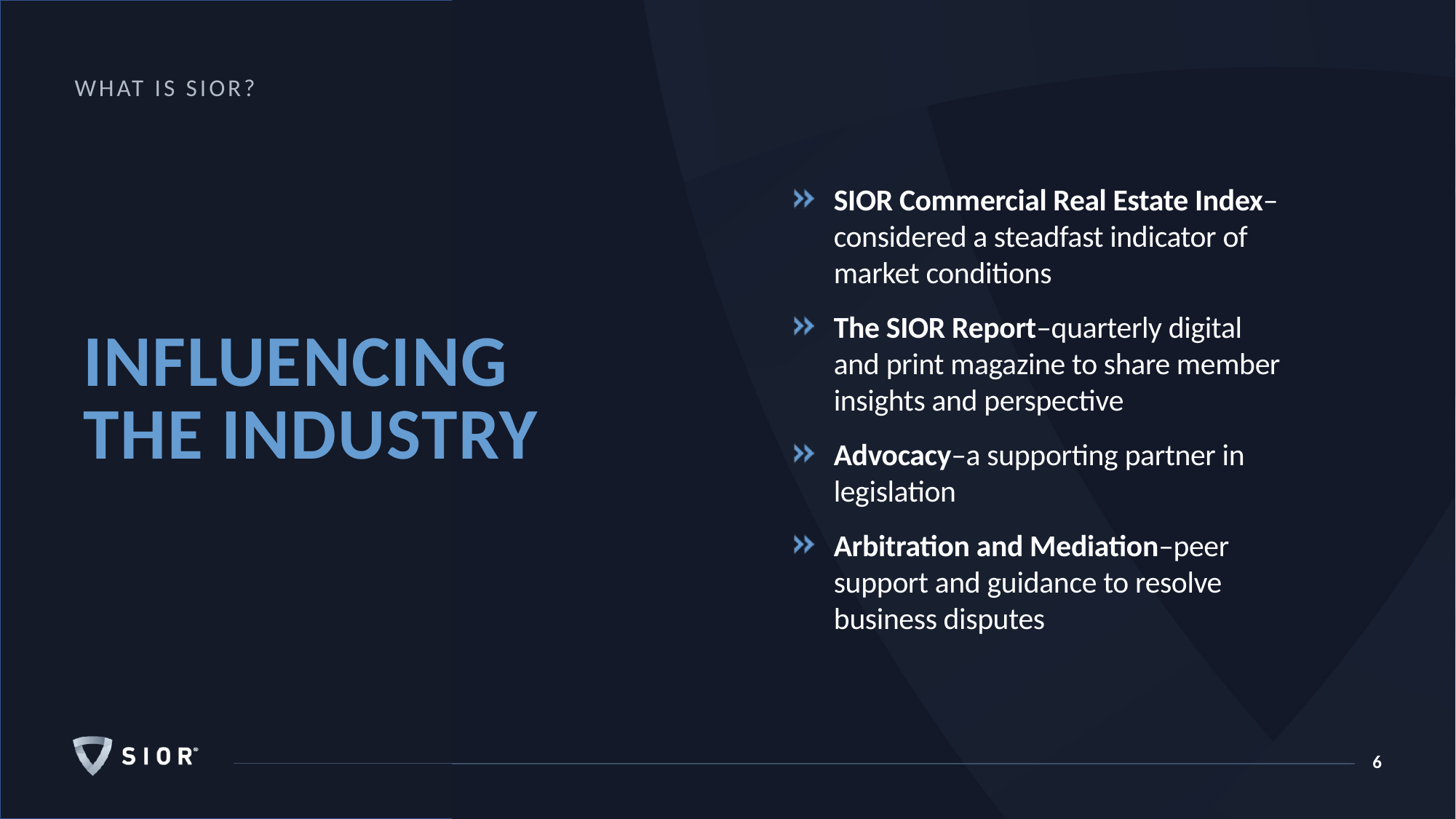

WHAT IS SIOR?
SIOR Commercial Real Estate Index– considered a steadfast indicator of market conditions
The SIOR Report–quarterly digital
and print magazine to share member insights and perspective
Advocacy–a supporting partner in legislation
Arbitration and Mediation–peer support and guidance to resolve
business disputes
INFLUENCING THE INDUSTRY
	6